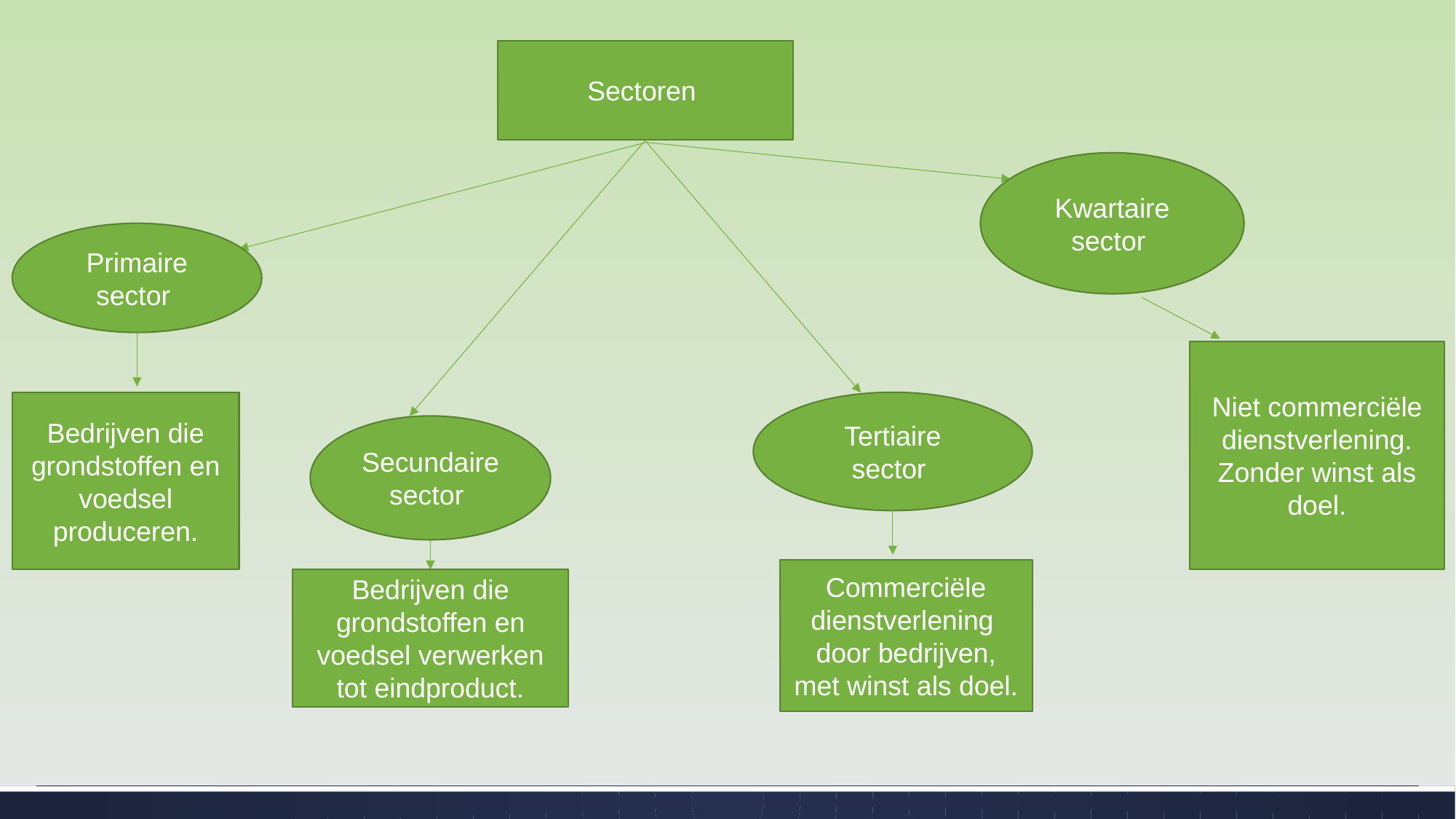

Sectoren
Kwartaire sector
Primaire sector
Niet commerciële dienstverlening. Zonder winst als doel.
Tertiaire sector
Bedrijven die grondstoffen en voedsel produceren.
Secundaire sector
Commerciële dienstverlening  door bedrijven, met winst als doel.
Bedrijven die grondstoffen en voedsel verwerken tot eindproduct.